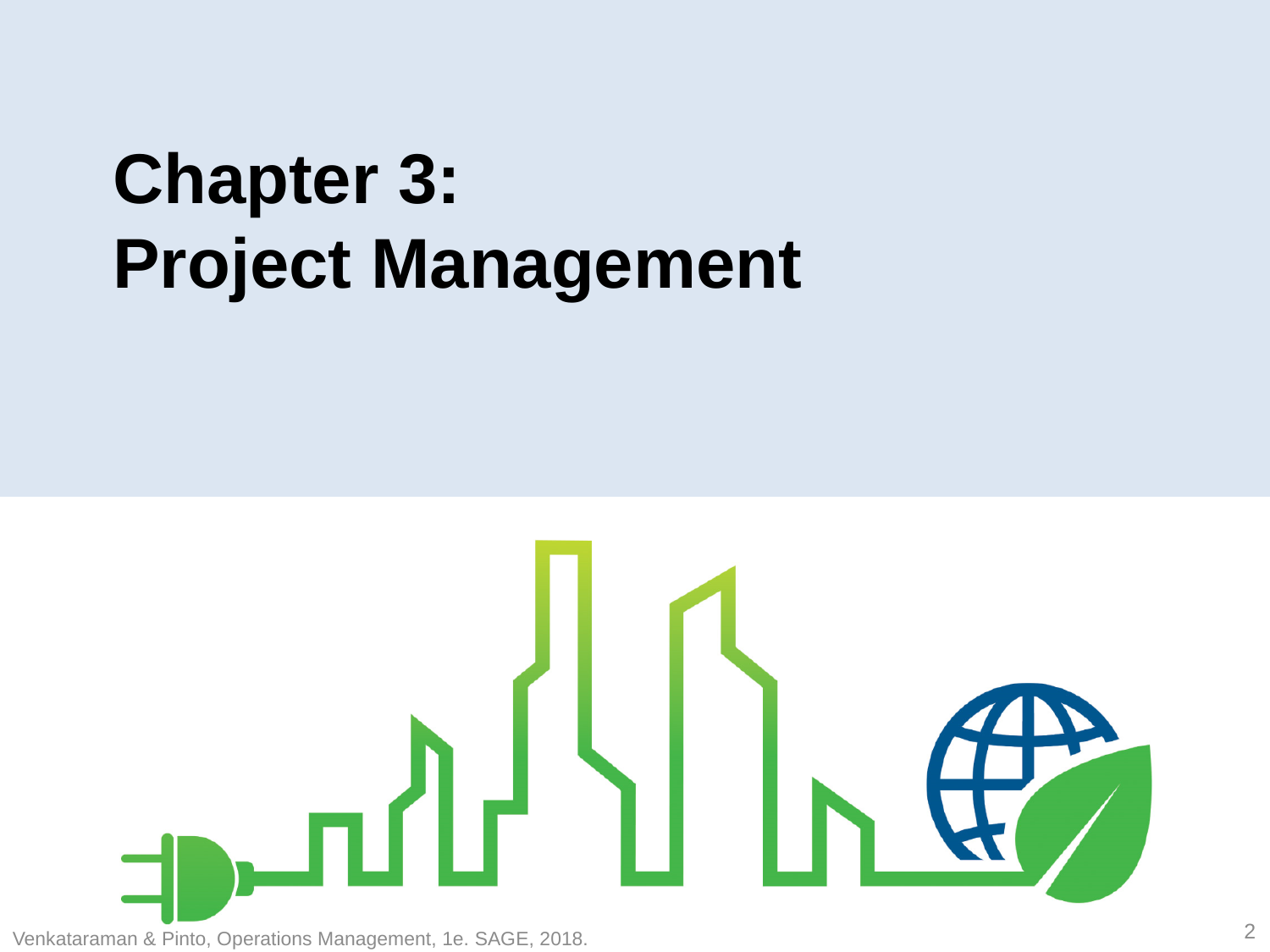

# Chapter 3: Project Management
2
Venkataraman & Pinto, Operations Management, 1e. SAGE, 2018.